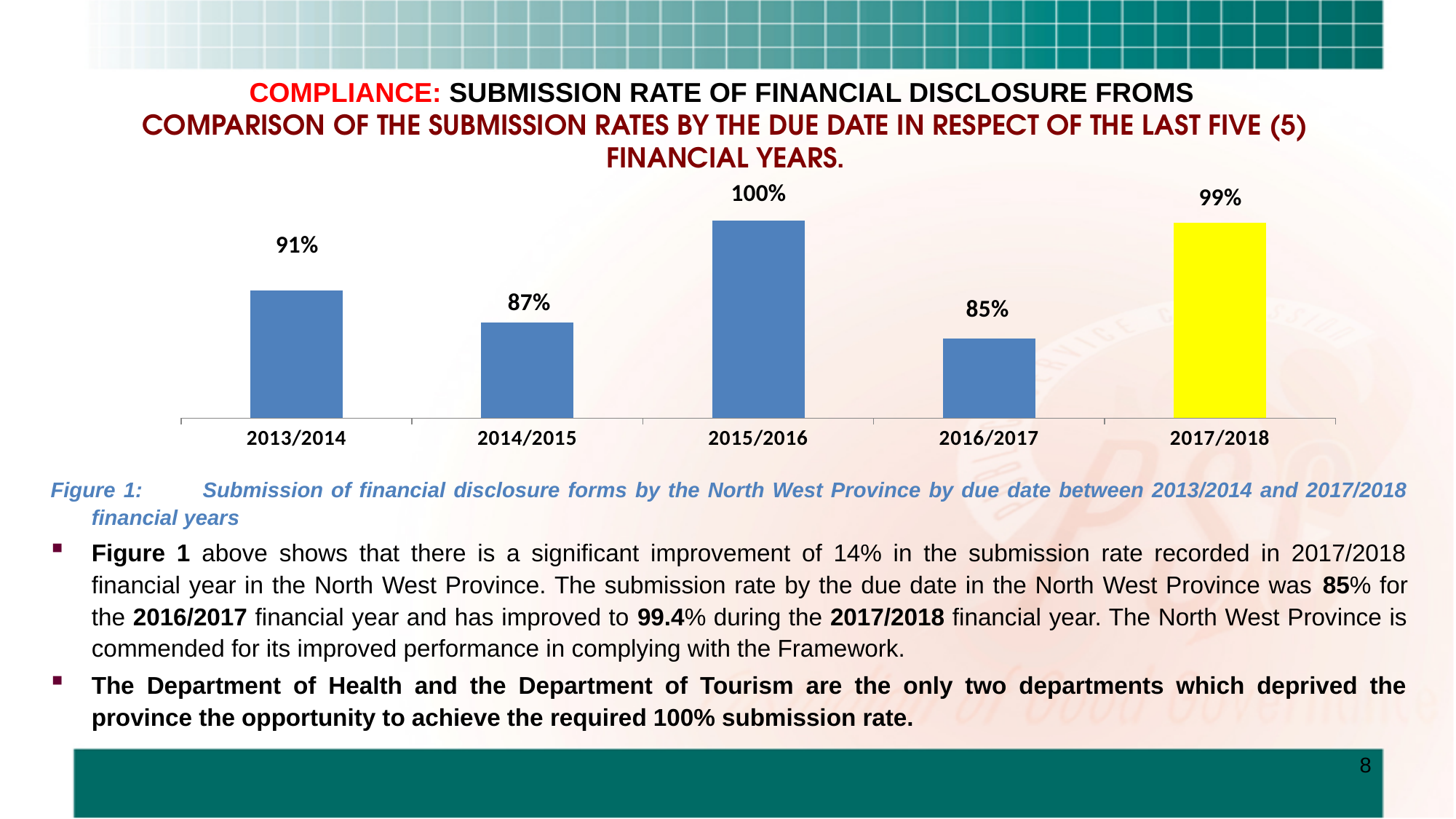

# COMPLIANCE: SUBMISSION RATE OF FINANCIAL DISCLOSURE FROMS COMPARISON OF THE SUBMISSION RATES BY THE DUE DATE IN RESPECT OF THE LAST FIVE (5) FINANCIAL YEARS.

### Chart

| Category |  |
|---|---|
| 2013/2014 | 0.91 |
| 2014/2015 | 0.87 |
| 2015/2016 | 0.997 |
| 2016/2017 | 0.85 |
| 2017/2018 | 0.994 |
Figure 1:	Submission of financial disclosure forms by the North West Province by due date between 2013/2014 and 2017/2018 financial years
Figure 1 above shows that there is a significant improvement of 14% in the submission rate recorded in 2017/2018 financial year in the North West Province. The submission rate by the due date in the North West Province was 85% for the 2016/2017 financial year and has improved to 99.4% during the 2017/2018 financial year. The North West Province is commended for its improved performance in complying with the Framework.
The Department of Health and the Department of Tourism are the only two departments which deprived the province the opportunity to achieve the required 100% submission rate.
8